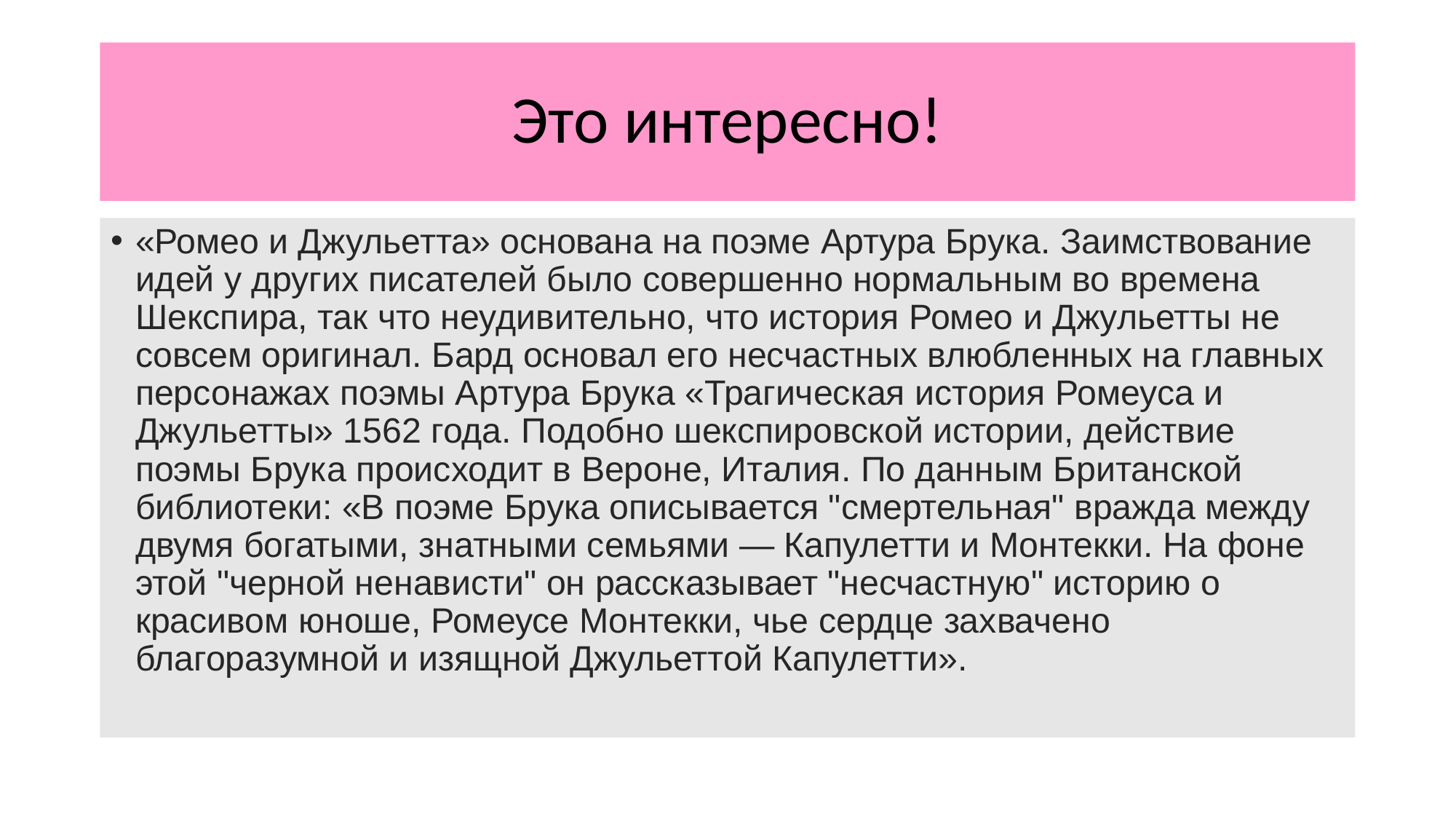

# Это интересно!
«Ромео и Джульетта» основана на поэме Артура Брука. Заимствование идей у других писателей было совершенно нормальным во времена Шекспира, так что неудивительно, что история Ромео и Джульетты не совсем оригинал. Бард основал его несчастных влюбленных на главных персонажах поэмы Артура Брука «Трагическая история Ромеуса и Джульетты» 1562 года. Подобно шекспировской истории, действие поэмы Брука происходит в Вероне, Италия. По данным Британской библиотеки: «В поэме Брука описывается "смертельная" вражда между двумя богатыми, знатными семьями — Капулетти и Монтекки. На фоне этой "черной ненависти" он рассказывает "несчастную" историю о красивом юноше, Ромеусе Монтекки, чье сердце захвачено благоразумной и изящной Джульеттой Капулетти».